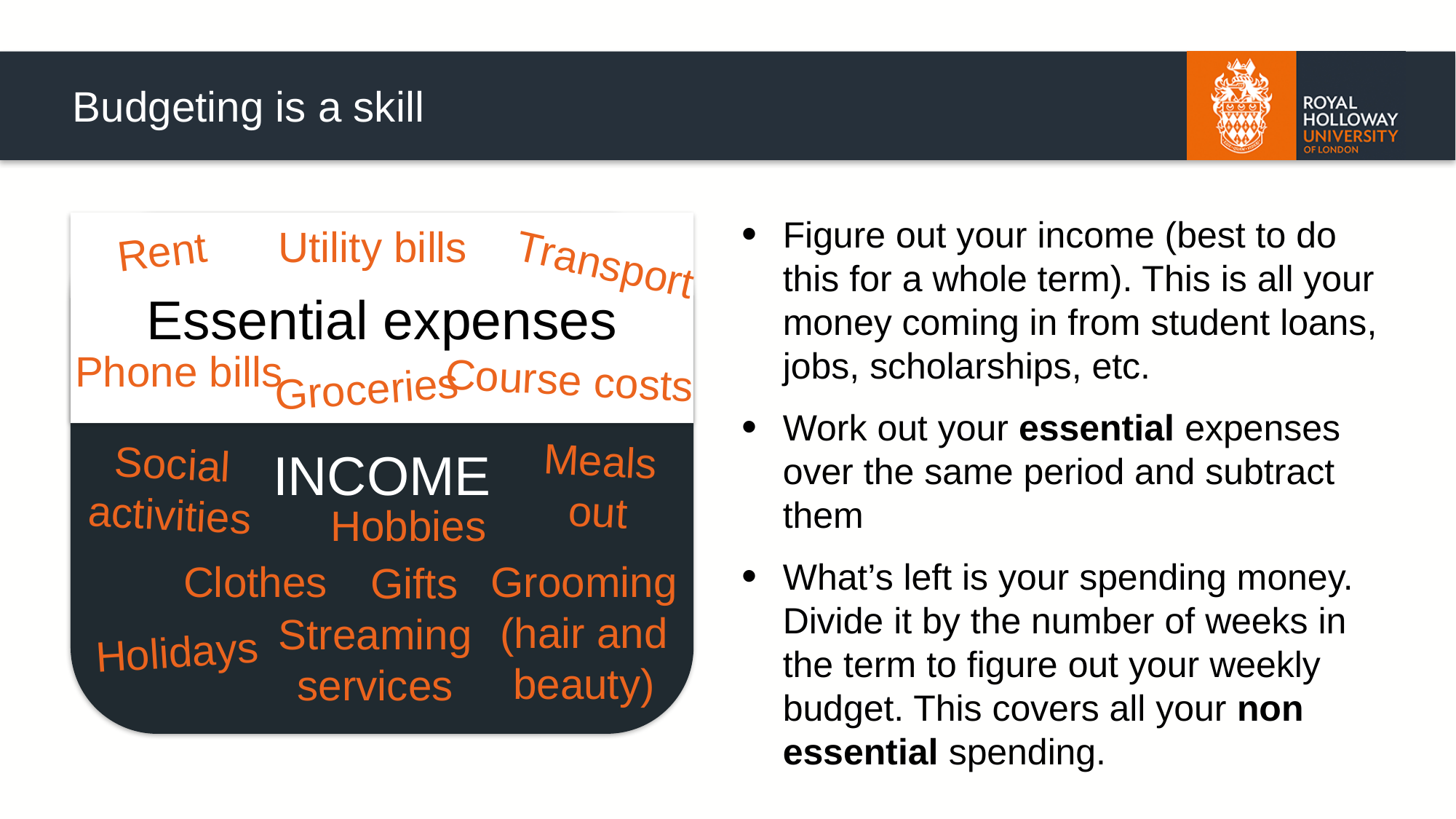

# Budgeting is a skill
Figure out your income (best to do this for a whole term). This is all your money coming in from student loans, jobs, scholarships, etc.
Work out your essential expenses over the same period and subtract them
What’s left is your spending money. Divide it by the number of weeks in the term to figure out your weekly budget. This covers all your non essential spending.
INCOME
Essential expenses
Utility bills
Rent
Transport
Phone bills
Course costs
Groceries
Meals out
Social
activities
Hobbies
Clothes
Grooming (hair and beauty)
Gifts
Streaming services
Holidays